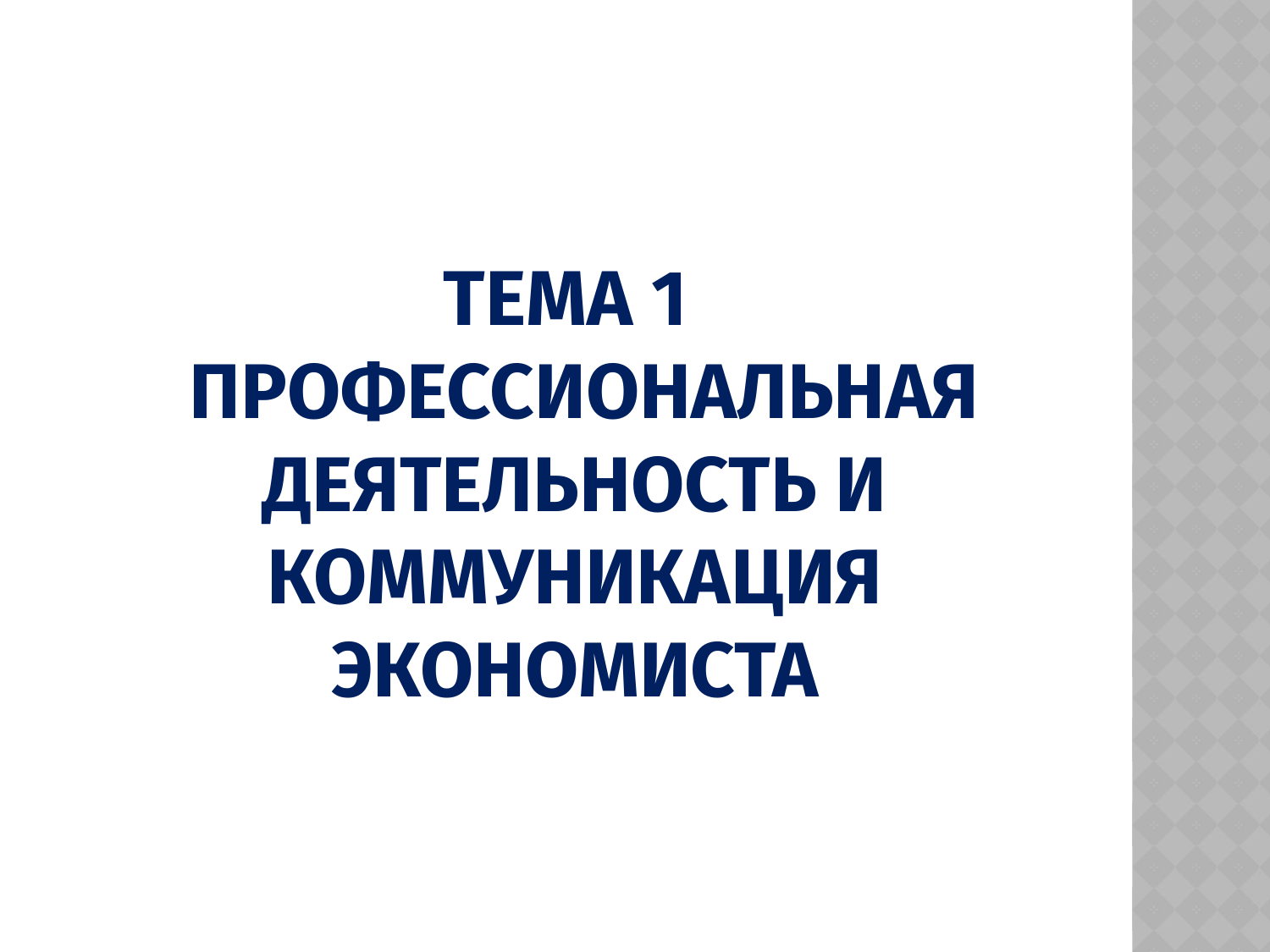

# Тема 1 Профессиональная деятельность и коммуникация экономиста